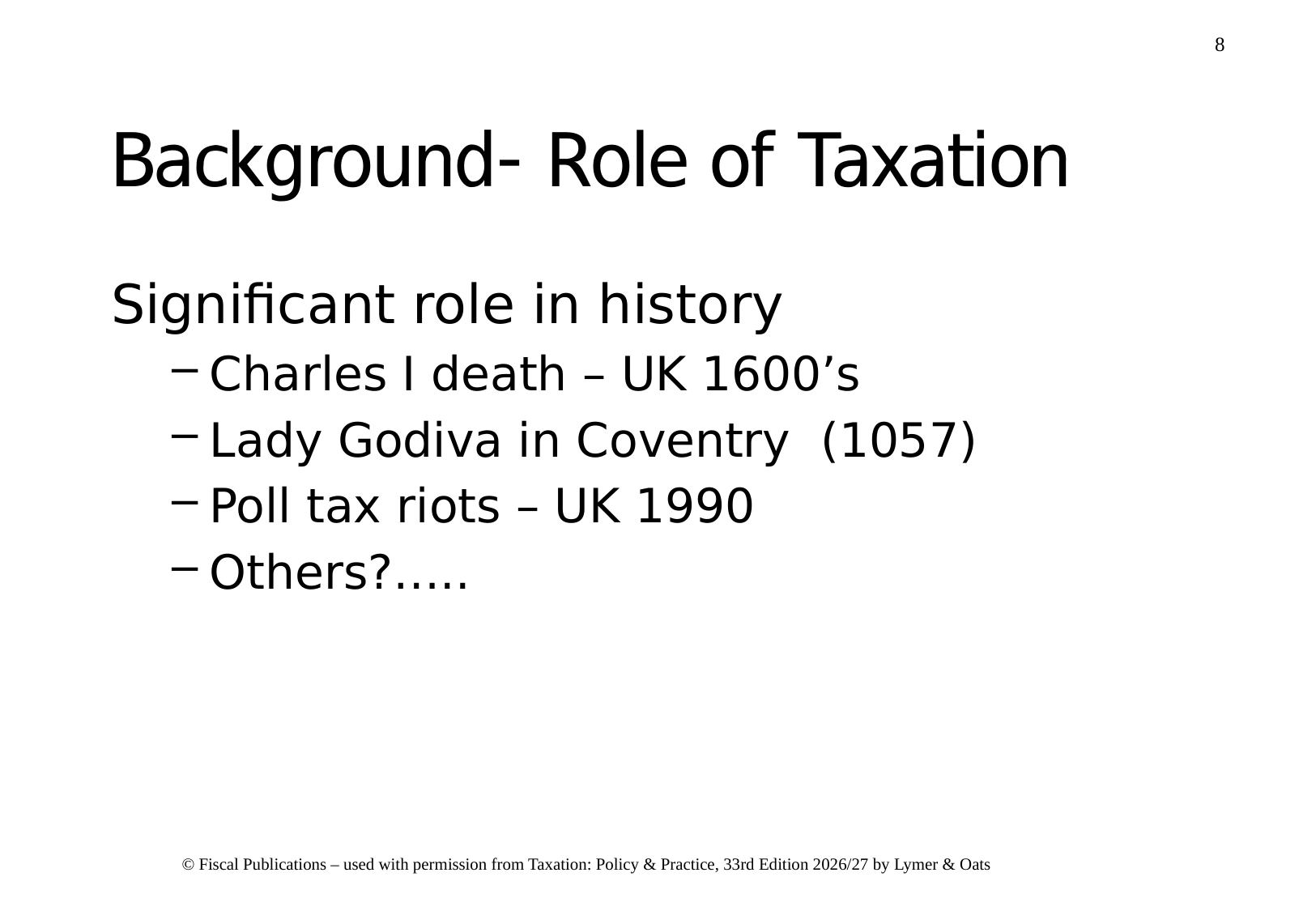

# Background- Role of Taxation
Significant role in history
Charles I death – UK 1600’s
Lady Godiva in Coventry  (1057)
Poll tax riots – UK 1990
Others?…..